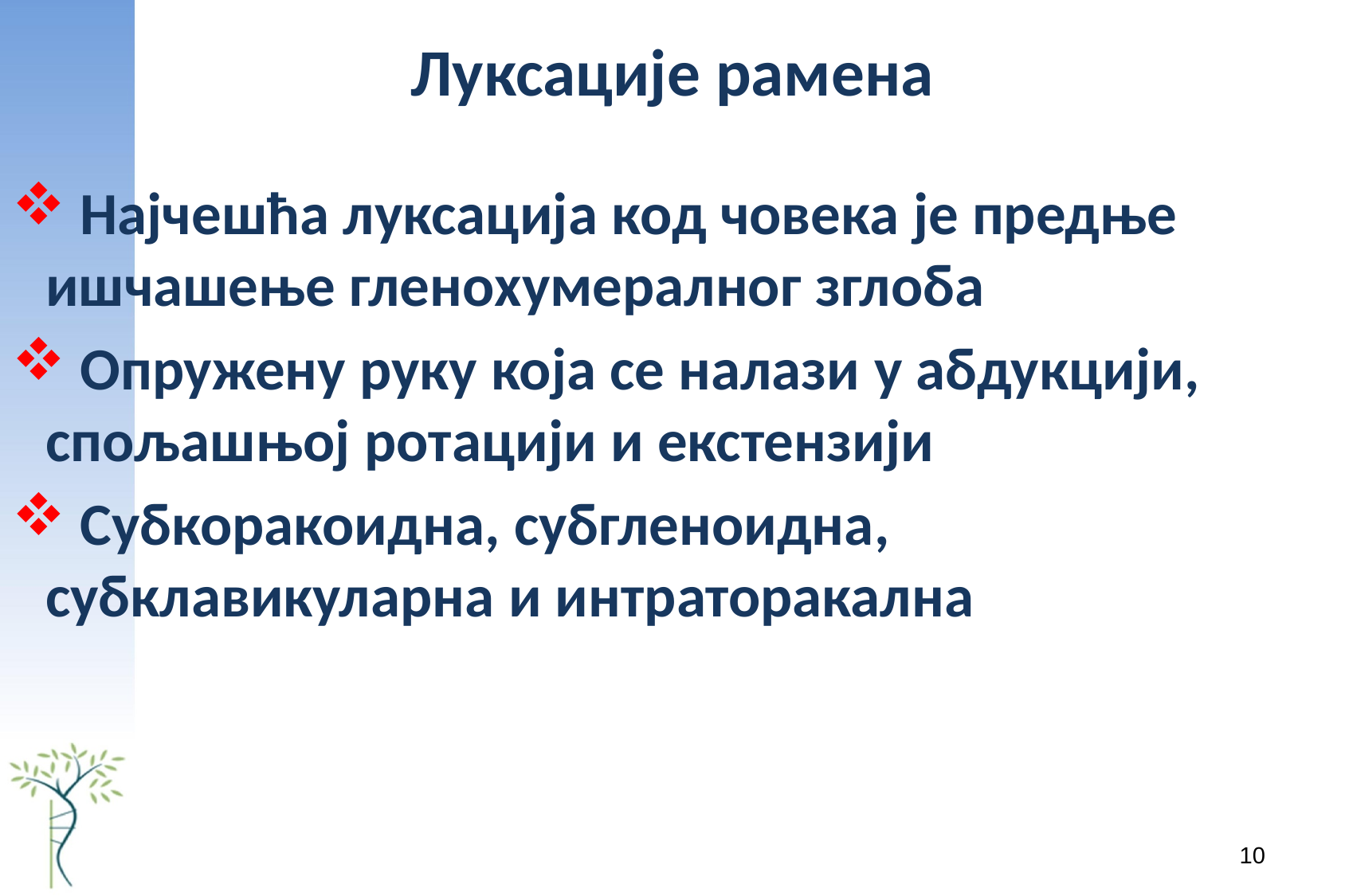

# Луксације рамена
 Најчешћа луксација код човека је предње ишчашење гленохумералног зглоба
 Опружену руку која се налази у абдукцији, спољашњој ротацији и екстензији
 Субкоракоидна, субгленоидна, субклавикуларна и интраторакална
10